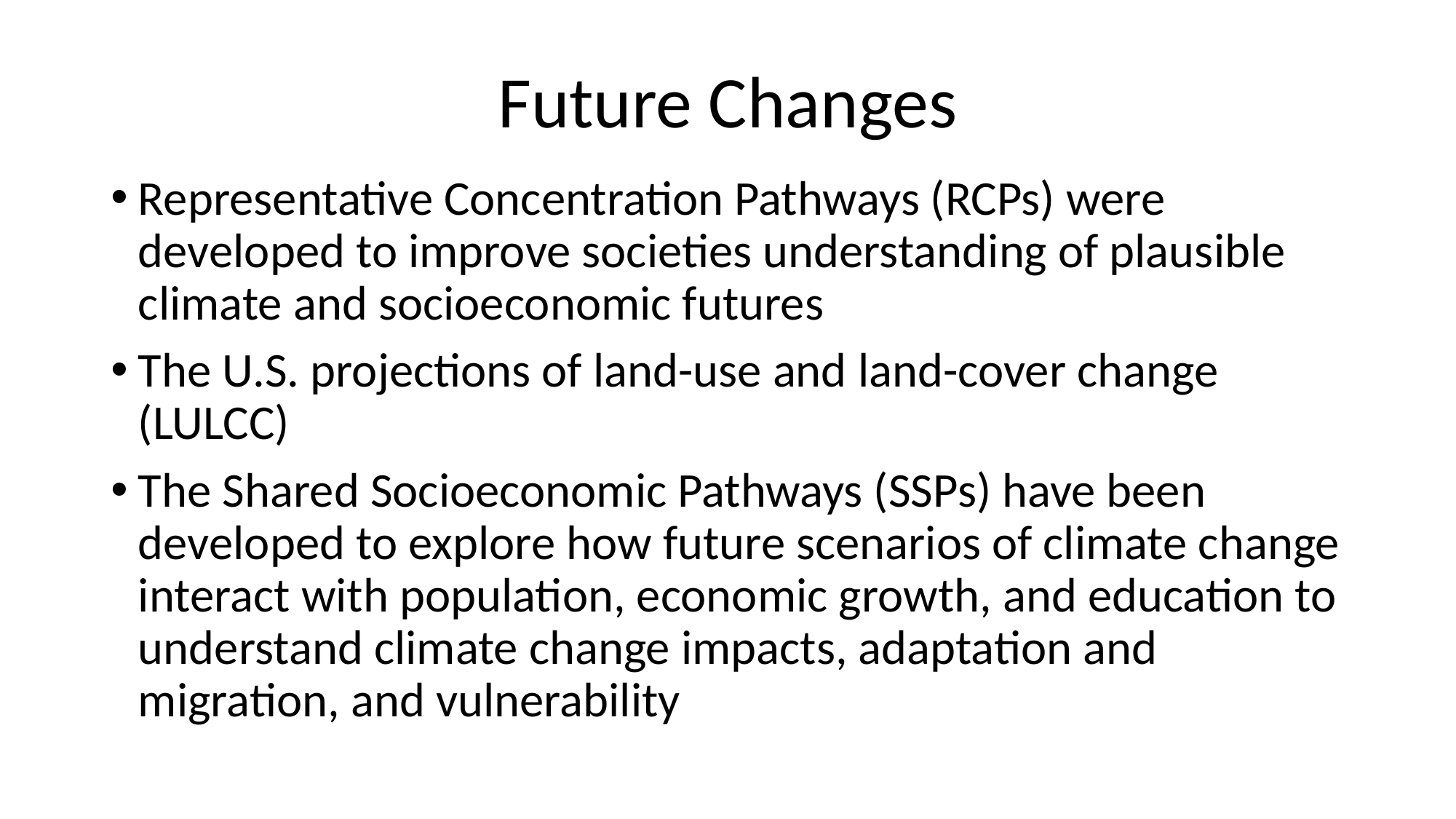

# Future Changes
Representative Concentration Pathways (RCPs) were developed to improve societies understanding of plausible climate and socioeconomic futures
The U.S. projections of land-use and land-cover change (LULCC)
The Shared Socioeconomic Pathways (SSPs) have been developed to explore how future scenarios of climate change interact with population, economic growth, and education to understand climate change impacts, adaptation and migration, and vulnerability